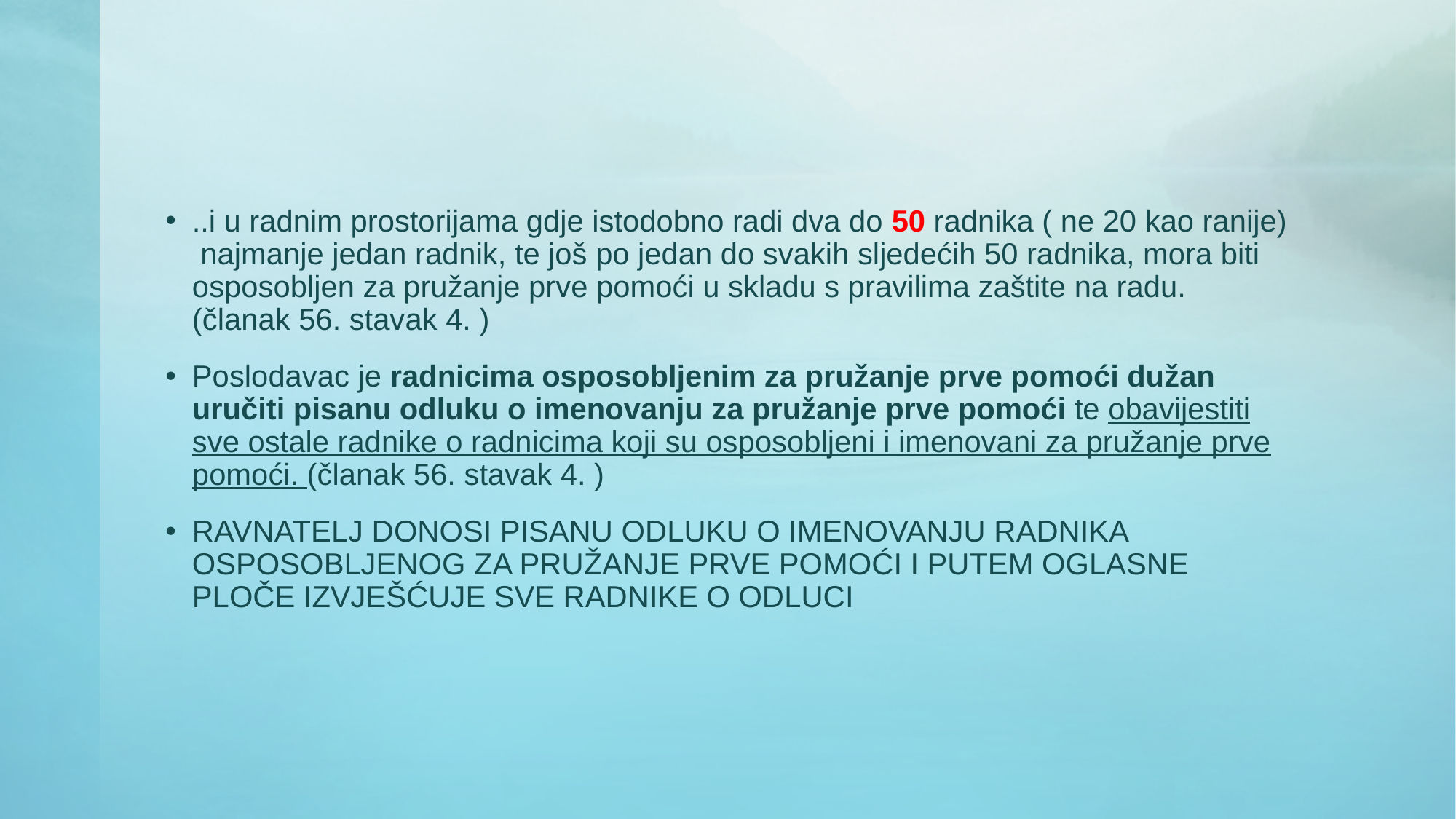

#
..i u radnim prostorijama gdje istodobno radi dva do 50 radnika ( ne 20 kao ranije)  najmanje jedan radnik, te još po jedan do svakih sljedećih 50 radnika, mora biti osposobljen za pružanje prve pomoći u skladu s pravilima zaštite na radu. (članak 56. stavak 4. )
Poslodavac je radnicima osposobljenim za pružanje prve pomoći dužan uručiti pisanu odluku o imenovanju za pružanje prve pomoći te obavijestiti sve ostale radnike o radnicima koji su osposobljeni i imenovani za pružanje prve pomoći. (članak 56. stavak 4. )
RAVNATELJ DONOSI PISANU ODLUKU O IMENOVANJU RADNIKA OSPOSOBLJENOG ZA PRUŽANJE PRVE POMOĆI I PUTEM OGLASNE PLOČE IZVJEŠĆUJE SVE RADNIKE O ODLUCI